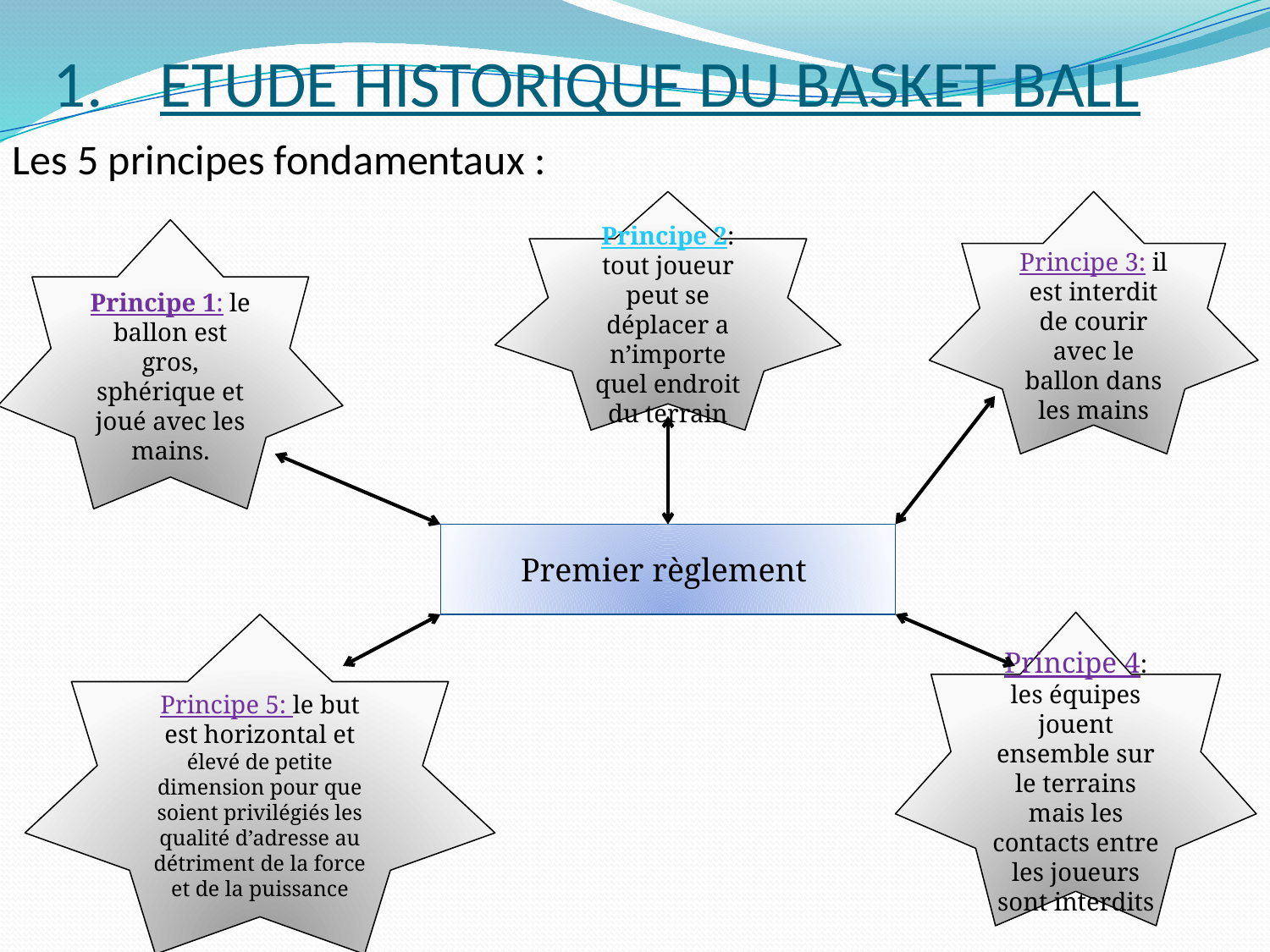

# ETUDE HISTORIQUE DU BASKET BALL
Les 5 principes fondamentaux :

Principe 2: tout joueur peut se déplacer a n’importe quel endroit du terrain

Principe 3: il est interdit de courir avec le ballon dans les mains

Principe 1: le ballon est gros, sphérique et joué avec les mains.
Premier règlement

Principe 4: les équipes jouent ensemble sur le terrains mais les contacts entre les joueurs sont interdits

Principe 5: le but est horizontal et élevé de petite dimension pour que soient privilégiés les qualité d’adresse au détriment de la force et de la puissance